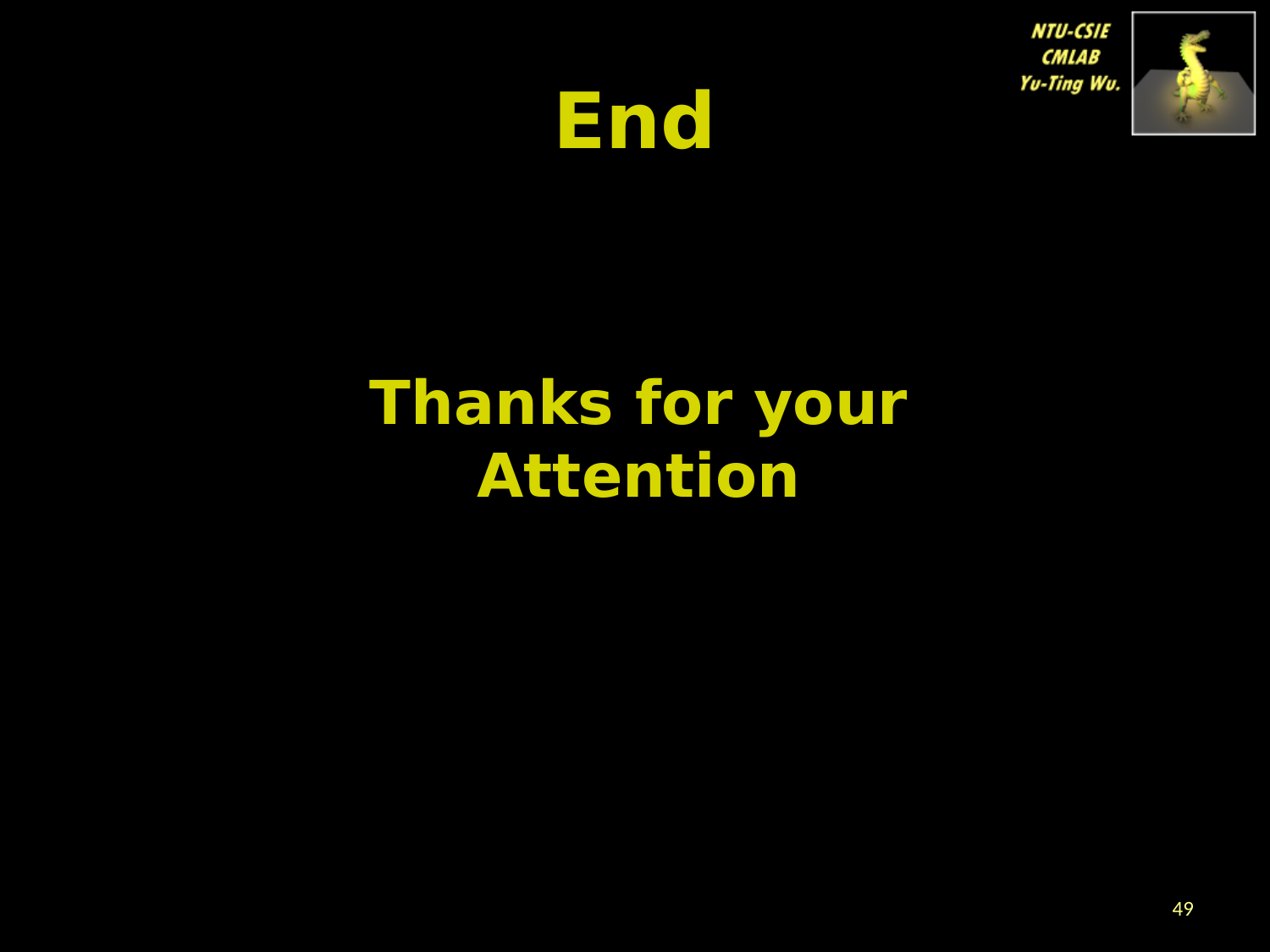

# End
Thanks for your
Attention
49